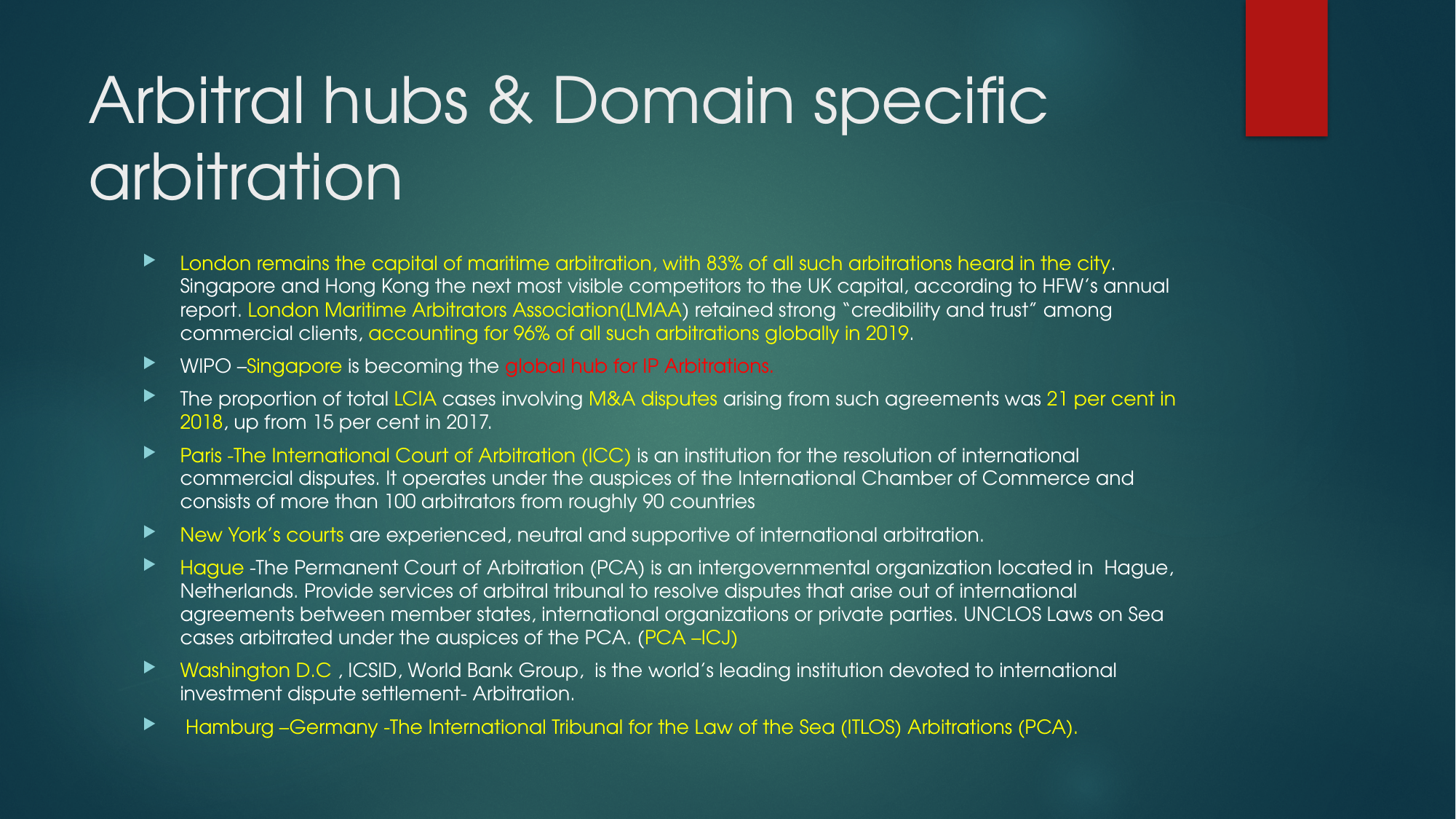

# Arbitral hubs & Domain specific arbitration
London remains the capital of maritime arbitration, with 83% of all such arbitrations heard in the city. Singapore and Hong Kong the next most visible competitors to the UK capital, according to HFW’s annual report. London Maritime Arbitrators Association(LMAA) retained strong “credibility and trust” among commercial clients, accounting for 96% of all such arbitrations globally in 2019.
WIPO –Singapore is becoming the global hub for IP Arbitrations.
The proportion of total LCIA cases involving M&A disputes arising from such agreements was 21 per cent in 2018, up from 15 per cent in 2017.
Paris -The International Court of Arbitration (ICC) is an institution for the resolution of international commercial disputes. It operates under the auspices of the International Chamber of Commerce and consists of more than 100 arbitrators from roughly 90 countries
New York’s courts are experienced, neutral and supportive of international arbitration.
Hague -The Permanent Court of Arbitration (PCA) is an intergovernmental organization located in  Hague, Netherlands. Provide services of arbitral tribunal to resolve disputes that arise out of international agreements between member states, international organizations or private parties. UNCLOS Laws on Sea cases arbitrated under the auspices of the PCA. (PCA –ICJ)
Washington D.C , ICSID, World Bank Group,  is the world’s leading institution devoted to international investment dispute settlement- Arbitration.
 Hamburg –Germany -The International Tribunal for the Law of the Sea (ITLOS) Arbitrations (PCA).